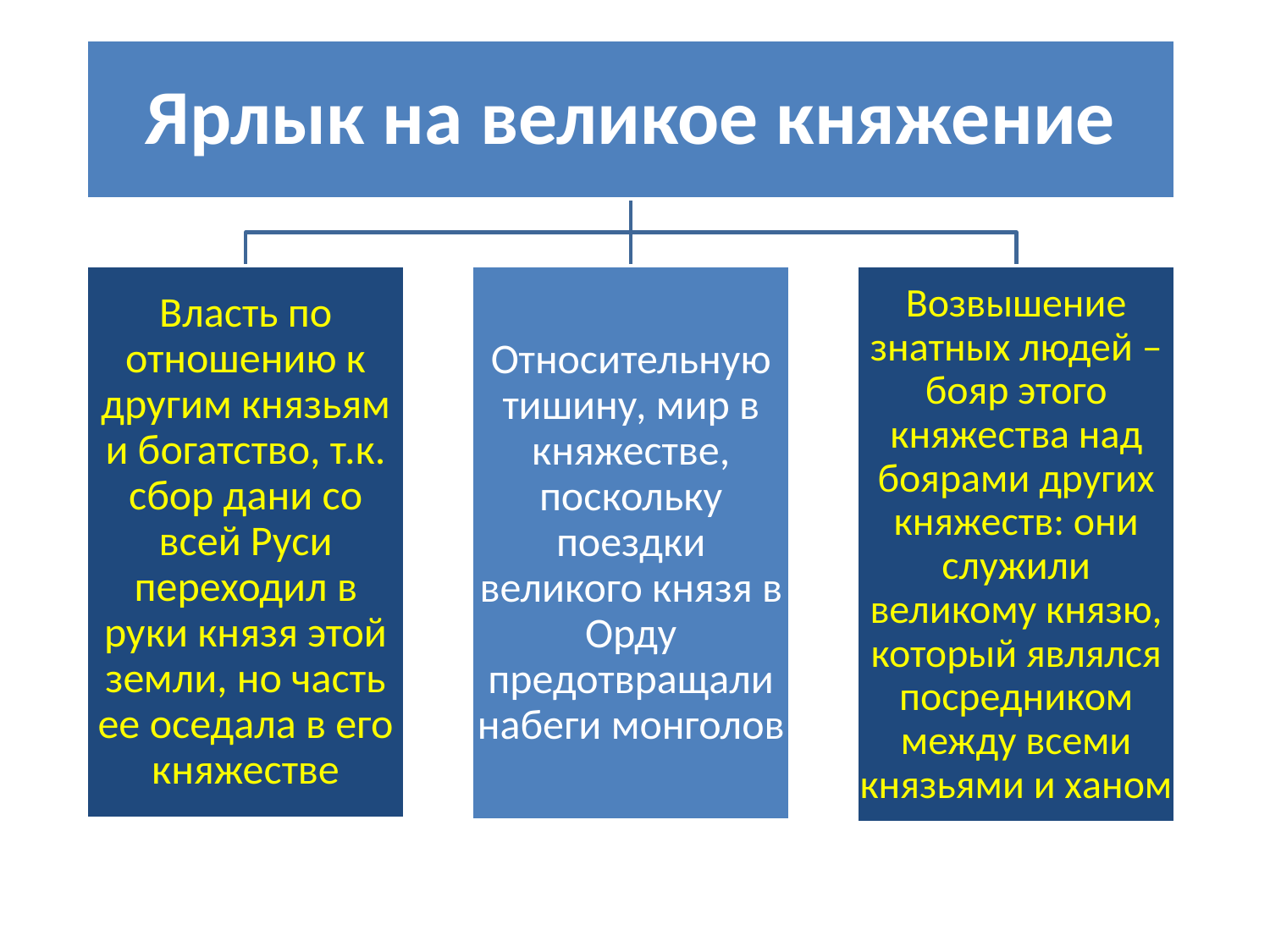

Ярлык на великое княжение
Власть по отношению к другим князьям и богатство, т.к. сбор дани со всей Руси переходил в руки князя этой земли, но часть ее оседала в его княжестве
Относительную тишину, мир в княжестве, поскольку поездки великого князя в Орду предотвращали набеги монголов
Возвышение знатных людей – бояр этого княжества над боярами других княжеств: они служили великому князю, который являлся посредником между всеми князьями и ханом